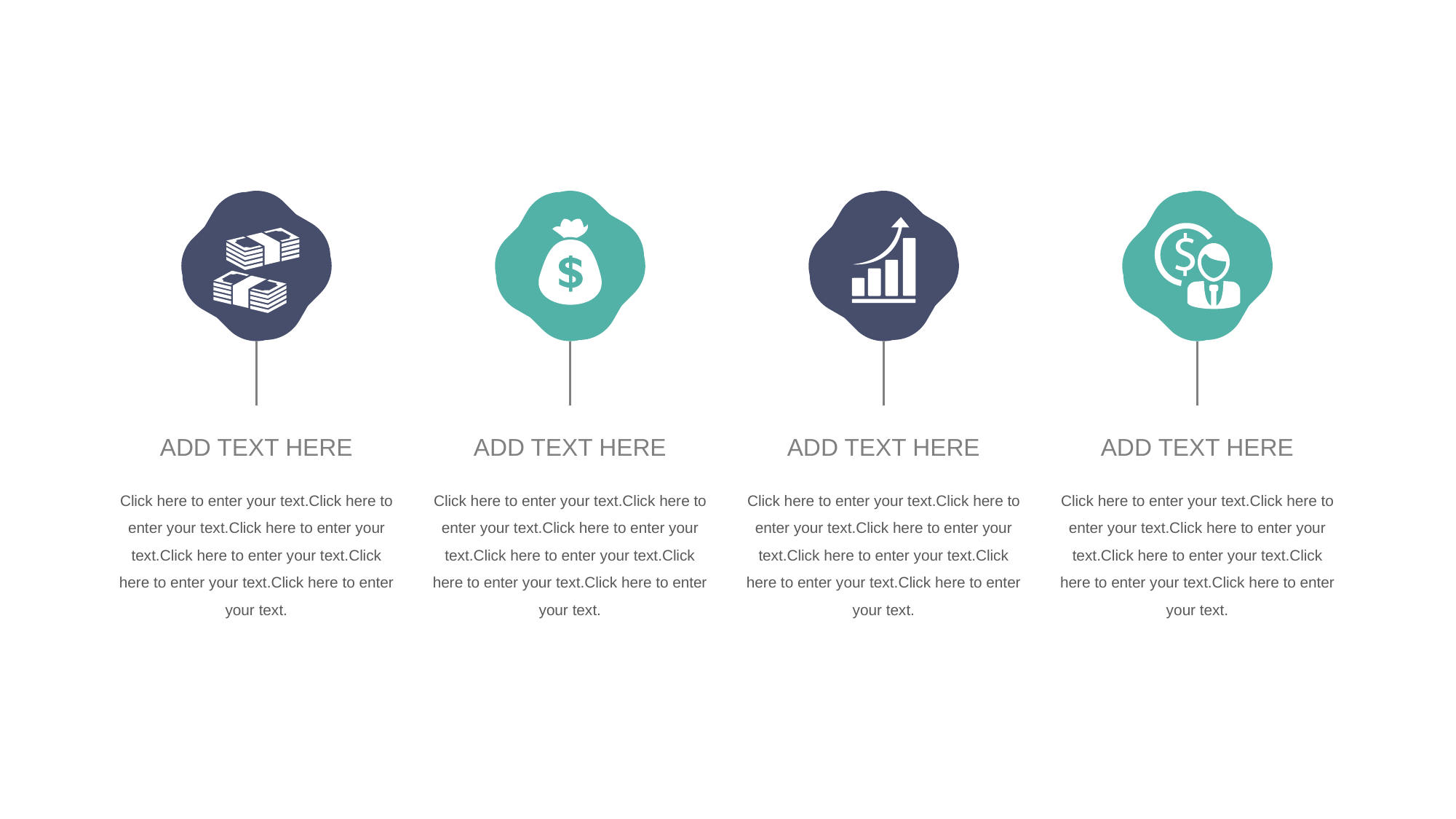

ADD TEXT HERE
ADD TEXT HERE
ADD TEXT HERE
ADD TEXT HERE
Click here to enter your text.Click here to enter your text.Click here to enter your text.Click here to enter your text.Click here to enter your text.Click here to enter your text.
Click here to enter your text.Click here to enter your text.Click here to enter your text.Click here to enter your text.Click here to enter your text.Click here to enter your text.
Click here to enter your text.Click here to enter your text.Click here to enter your text.Click here to enter your text.Click here to enter your text.Click here to enter your text.
Click here to enter your text.Click here to enter your text.Click here to enter your text.Click here to enter your text.Click here to enter your text.Click here to enter your text.